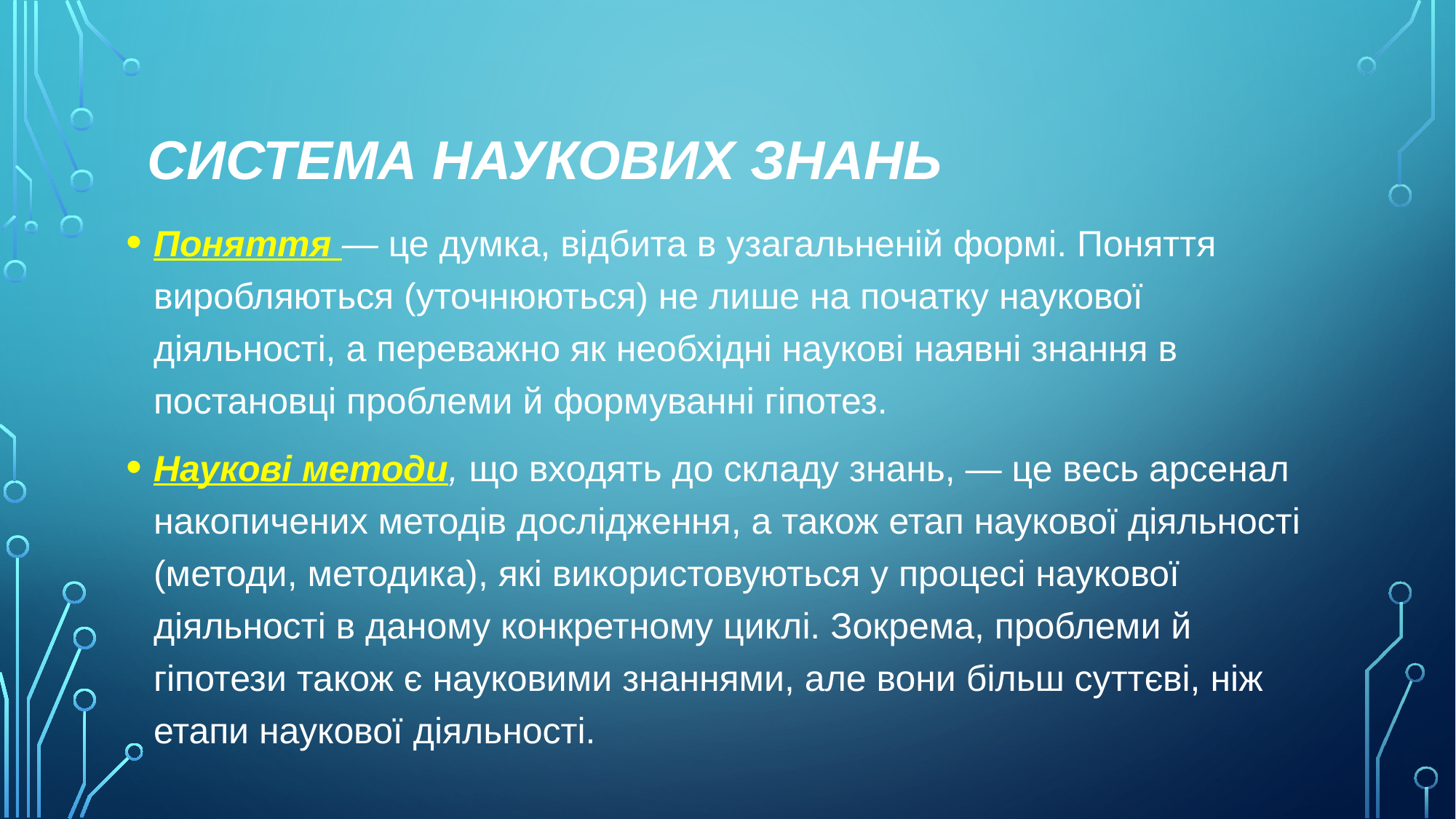

# Система наукових знань
Поняття — це думка, відбита в узагальненій формі. Поняття виробляються (уточнюються) не лише на початку наукової діяльності, а переважно як необхідні наукові наявні знання в постановці проблеми й формуванні гіпотез.
Наукові методи, що входять до складу знань, — це весь арсенал накопичених методів дослідження, а також етап наукової діяльності (методи, методика), які використовуються у процесі наукової діяльності в даному конкретному циклі. Зокрема, проблеми й гіпотези також є науковими знаннями, але вони більш суттєві, ніж етапи наукової діяльності.